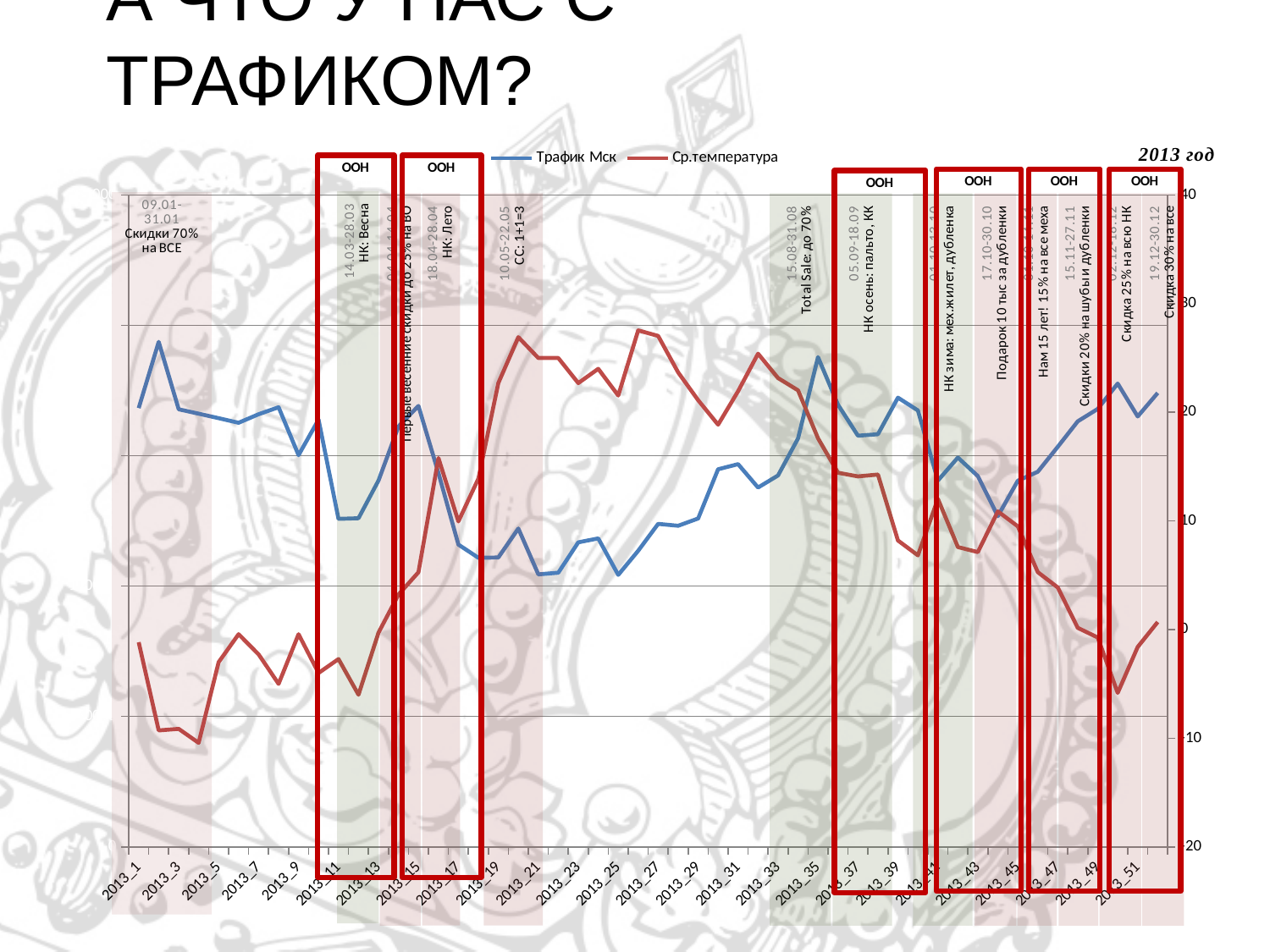

# А ЧТО У НАС С ТРАФИКОМ?

### Chart

| Category | Трафик Мск | Ср.температура |
|---|---|---|
| 2013_1 | 168295.06178931711 | -1.1666666666666667 |
| 2013_2 | 193689.48058972042 | -9.285714285714286 |
| 2013_3 | 167818.06239132799 | -9.142857142857137 |
| 2013_4 | 166135.3336493843 | -10.428571428571418 |
| 2013_5 | 164423.57692307694 | -3.0 |
| 2013_6 | 162652.58655485304 | -0.42857142857142855 |
| 2013_7 | 165925.26570690607 | -2.2857142857142856 |
| 2013_8 | 168616.45953419193 | -5.0 |
| 2013_9 | 150230.75186564805 | -0.42857142857142855 |
| 2013_10 | 163850.13607556914 | -4.0 |
| 2013_11 | 125793.73971538842 | -2.7142857142857144 |
| 2013_12 | 126048.97679598595 | -6.0 |
| 2013_13 | 140489.91176470582 | -0.2857142857142859 |
| 2013_14 | 161240.3529411765 | 3.2142857142857144 |
| 2013_15 | 169119.5 | 5.271428571428571 |
| 2013_16 | 143376.0 | 15.785714285714286 |
| 2013_17 | 115934.5 | 9.957142857142863 |
| 2013_18 | 110847.0 | 13.9 |
| 2013_19 | 110979.5 | 22.7 |
| 2013_20 | 122097.1864495774 | 26.914285714285736 |
| 2013_21 | 104473.8931503321 | 25.0 |
| 2013_22 | 105141.30318367294 | 25.0 |
| 2013_23 | 116780.92800807304 | 22.69 |
| 2013_24 | 118288.89913343752 | 24.005714285714276 |
| 2013_25 | 104283.33346310789 | 21.544285714285724 |
| 2013_26 | 113546.3971954844 | 27.542857142857144 |
| 2013_27 | 123871.5 | 27.03142857142857 |
| 2013_28 | 123145.5 | 23.672857142857154 |
| 2013_29 | 125945.5 | 21.117142857142856 |
| 2013_30 | 144834.0 | 18.859999999999996 |
| 2013_31 | 146783.5 | 21.945714285714264 |
| 2013_32 | 137805.5 | 25.398571428571433 |
| 2013_33 | 142453.0 | 23.154285714285734 |
| 2013_34 | 156659.0 | 22.022857142857145 |
| 2013_35 | 187827.5 | 17.610000000000014 |
| 2013_36 | 169576.5 | 14.43714285714286 |
| 2013_37 | 157678.5 | 14.102857142857143 |
| 2013_38 | 158257.0 | 14.271428571428569 |
| 2013_39 | 172290.5 | 8.200000000000001 |
| 2013_40 | 167387.0 | 6.827142857142855 |
| 2013_41 | 140505.0 | 12.030000000000001 |
| 2013_42 | 149313.5 | 7.5928571428571425 |
| 2013_43 | 142203.5 | 7.1285714285714255 |
| 2013_44 | 126844.0 | 10.881428571428572 |
| 2013_45 | 140411.5 | 9.505714285714294 |
| 2013_46 | 143877.0 | 5.281428571428571 |
| 2013_47 | 153460.5 | 3.8728571428571428 |
| 2013_48 | 163198.0 | 0.15857142857142875 |
| 2013_49 | 167960.0 | -0.732857142857143 |
| 2013_50 | 177705.0 | -5.8285714285714265 |
| 2013_51 | 165068.0 | -1.6028571428571434 |
| 2013_52 | 174101.0 | 0.6928571428571426 |